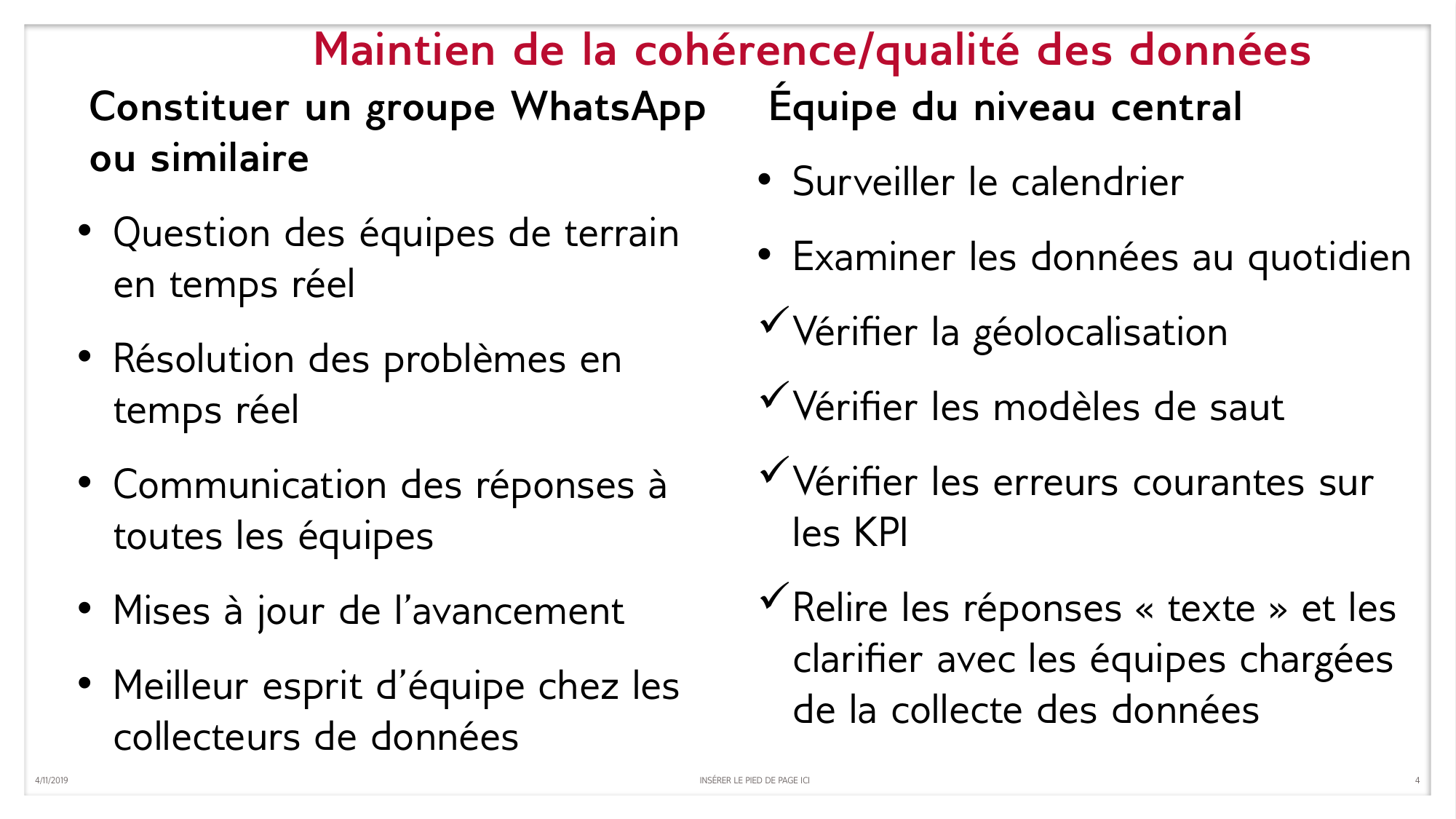

4/11/2019
                    INSÉRER LE PIED DE PAGE ICI
4
# Maintien de la cohérence/qualité des données
Constituer un groupe WhatsApp ou similaire
Question des équipes de terrain en temps réel
Résolution des problèmes en temps réel
Communication des réponses à toutes les équipes
Mises à jour de l’avancement
Meilleur esprit d’équipe chez les collecteurs de données
Équipe du niveau central
Surveiller le calendrier
Examiner les données au quotidien
Vérifier la géolocalisation
Vérifier les modèles de saut
Vérifier les erreurs courantes sur les KPI
Relire les réponses « texte » et les clarifier avec les équipes chargées de la collecte des données